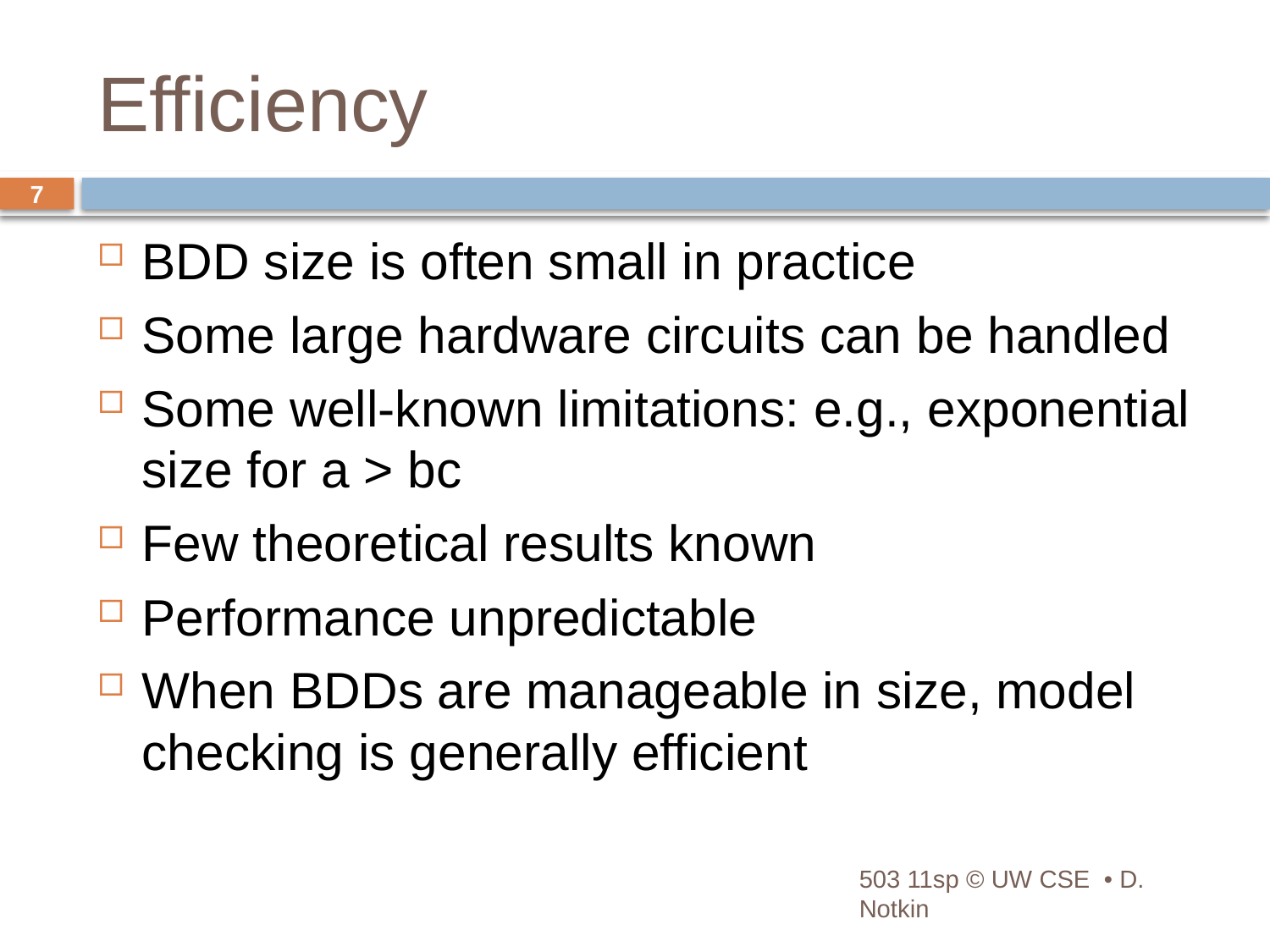

# Efficiency
7
BDD size is often small in practice
Some large hardware circuits can be handled
Some well-known limitations: e.g., exponential size for a > bc
Few theoretical results known
Performance unpredictable
When BDDs are manageable in size, model checking is generally efficient
503 11sp © UW CSE  • D. Notkin